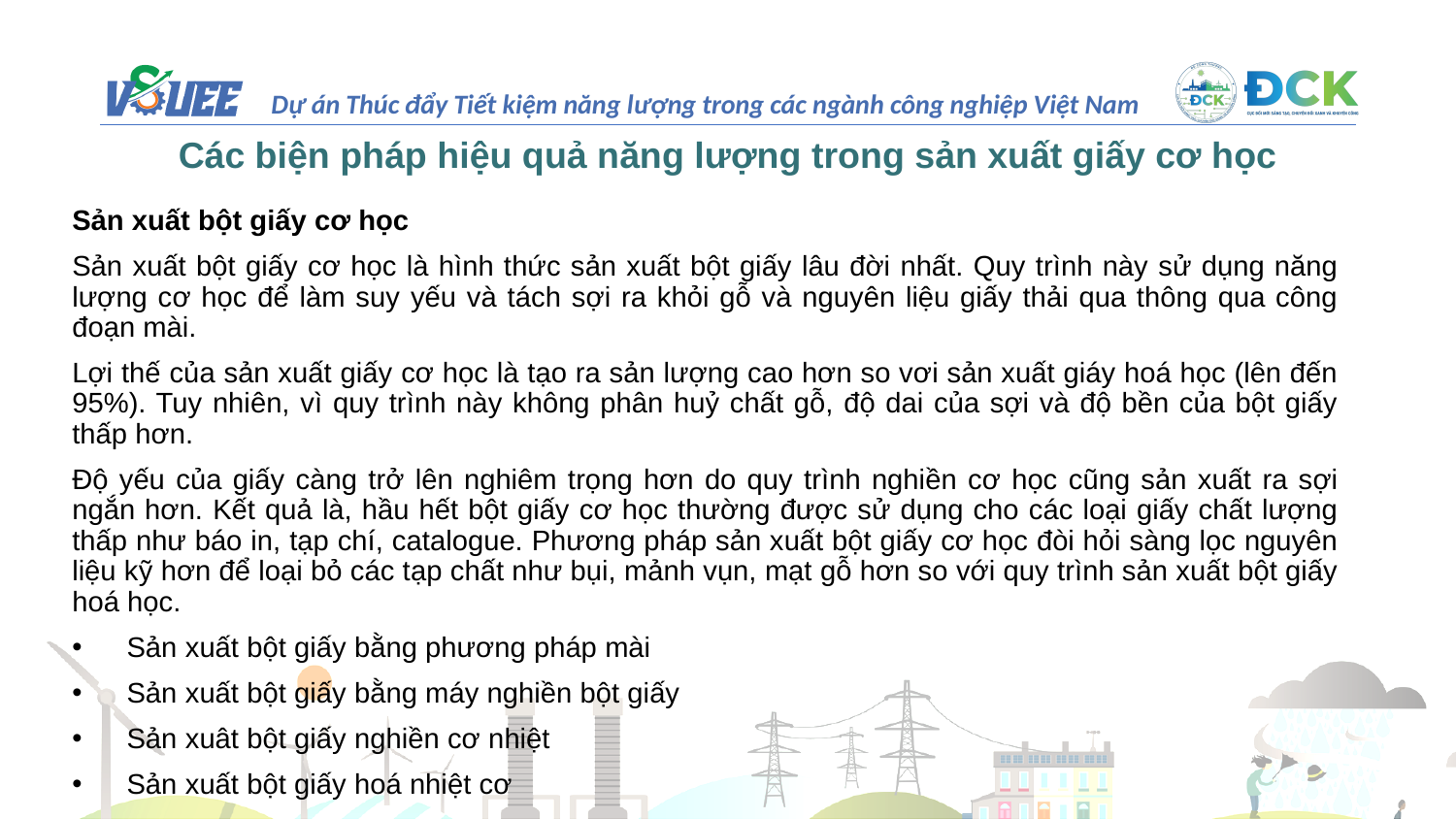

# Các biện pháp hiệu quả năng lượng trong sản xuất giấy cơ học
Sản xuất bột giấy cơ học
Sản xuất bột giấy cơ học là hình thức sản xuất bột giấy lâu đời nhất. Quy trình này sử dụng năng lượng cơ học để làm suy yếu và tách sợi ra khỏi gỗ và nguyên liệu giấy thải qua thông qua công đoạn mài.
Lợi thế của sản xuất giấy cơ học là tạo ra sản lượng cao hơn so vơi sản xuất giáy hoá học (lên đến 95%). Tuy nhiên, vì quy trình này không phân huỷ chất gỗ, độ dai của sợi và độ bền của bột giấy thấp hơn.
Độ yếu của giấy càng trở lên nghiêm trọng hơn do quy trình nghiền cơ học cũng sản xuất ra sợi ngắn hơn. Kết quả là, hầu hết bột giấy cơ học thường được sử dụng cho các loại giấy chất lượng thấp như báo in, tạp chí, catalogue. Phương pháp sản xuất bột giấy cơ học đòi hỏi sàng lọc nguyên liệu kỹ hơn để loại bỏ các tạp chất như bụi, mảnh vụn, mạt gỗ hơn so với quy trình sản xuất bột giấy hoá học.
Sản xuất bột giấy bằng phương pháp mài
Sản xuất bột giấy bằng máy nghiền bột giấy
Sản xuât bột giấy nghiền cơ nhiệt
Sản xuất bột giấy hoá nhiệt cơ